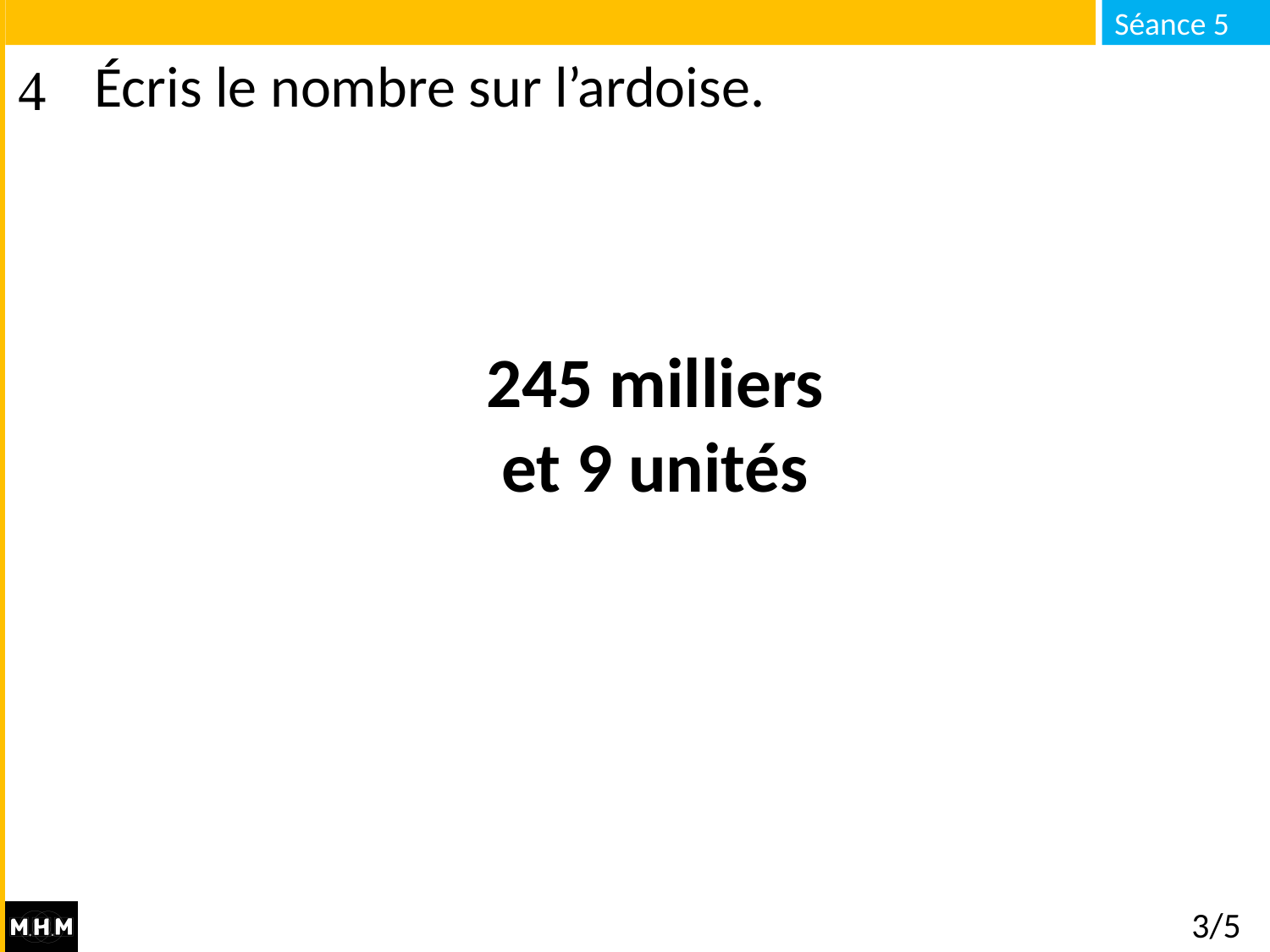

# Écris le nombre sur l’ardoise.
245 milliers
et 9 unités
3/5